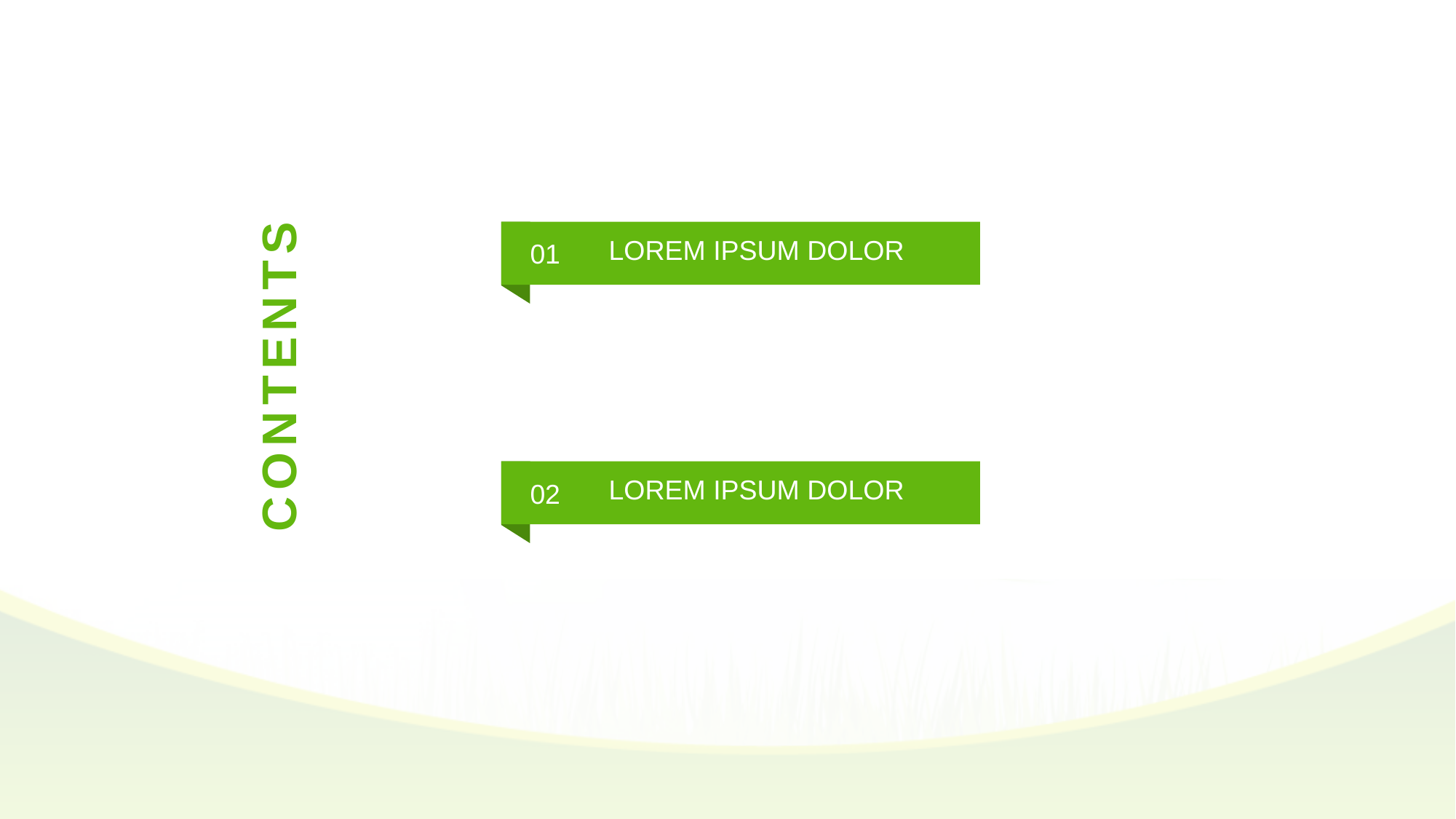

LOREM IPSUM DOLOR
01

CONTENTS

LOREM IPSUM DOLOR
02